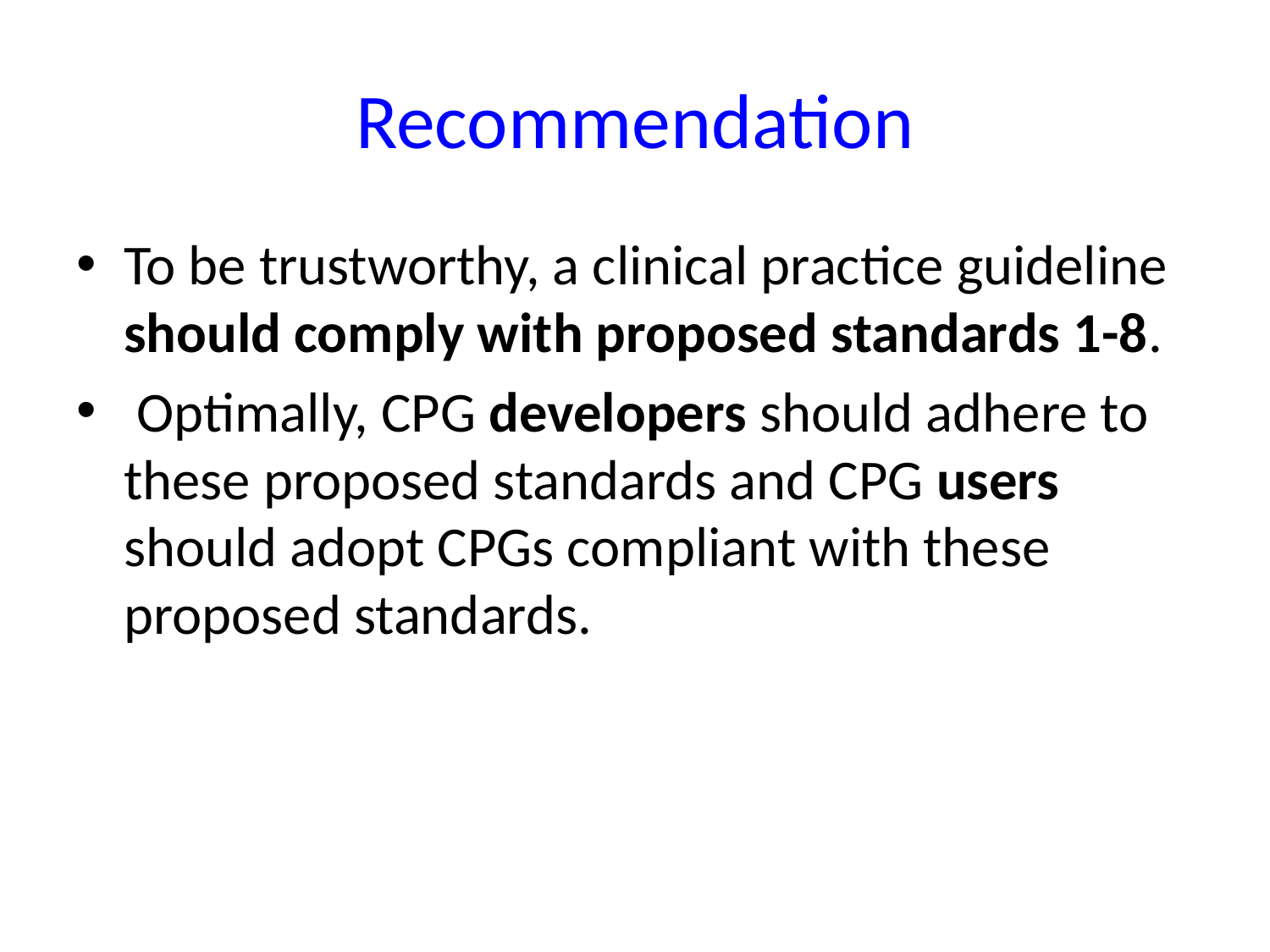

# Recommendation
To be trustworthy, a clinical practice guideline should comply with proposed standards 1-8.
 Optimally, CPG developers should adhere to these proposed standards and CPG users should adopt CPGs compliant with these proposed standards.